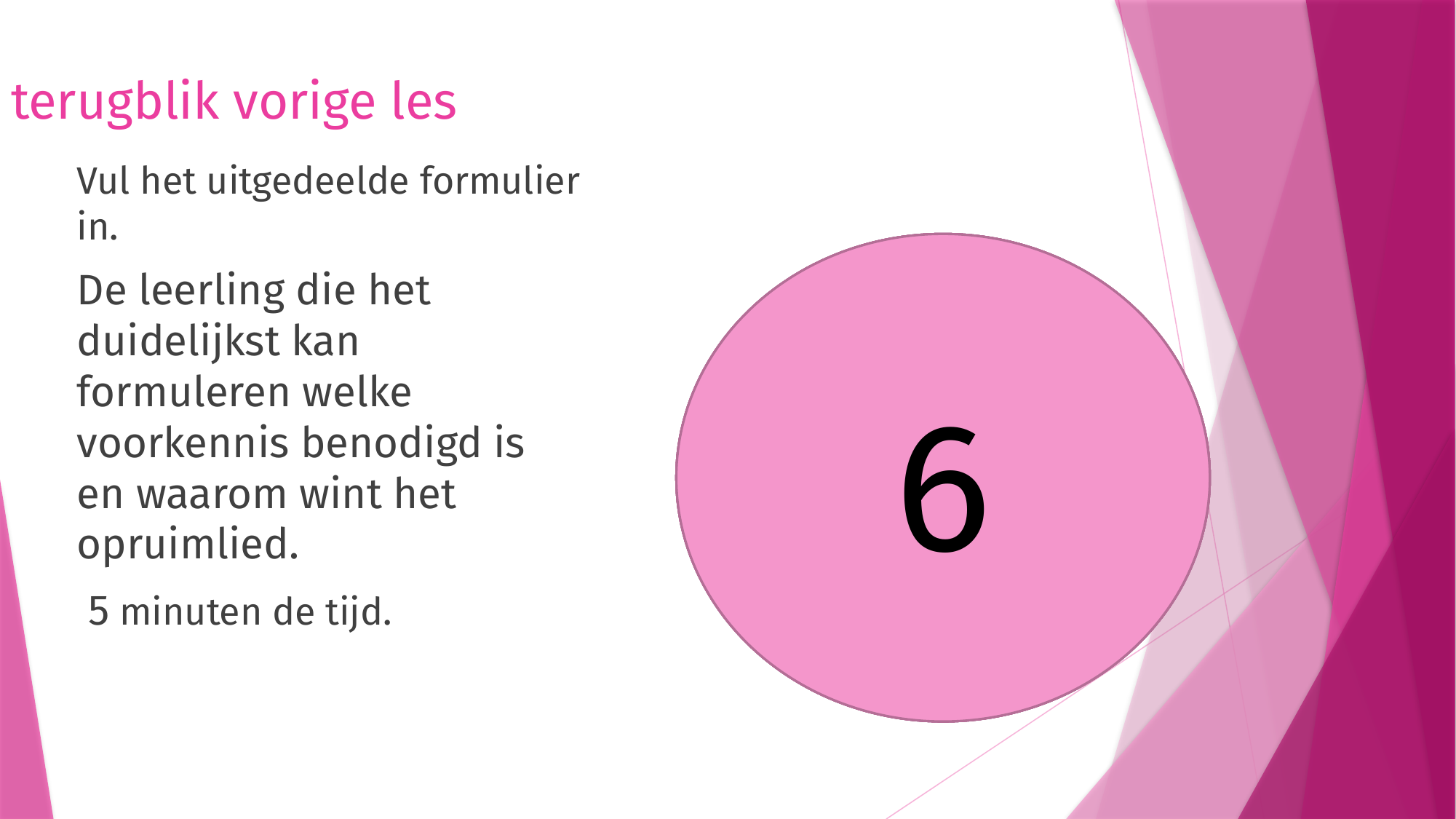

# terugblik vorige les
Vul het uitgedeelde formulier in.
De leerling die het duidelijkst kan formuleren welke voorkennis benodigd is en waarom wint het opruimlied.
 5 minuten de tijd.
5
6
4
3
1
2